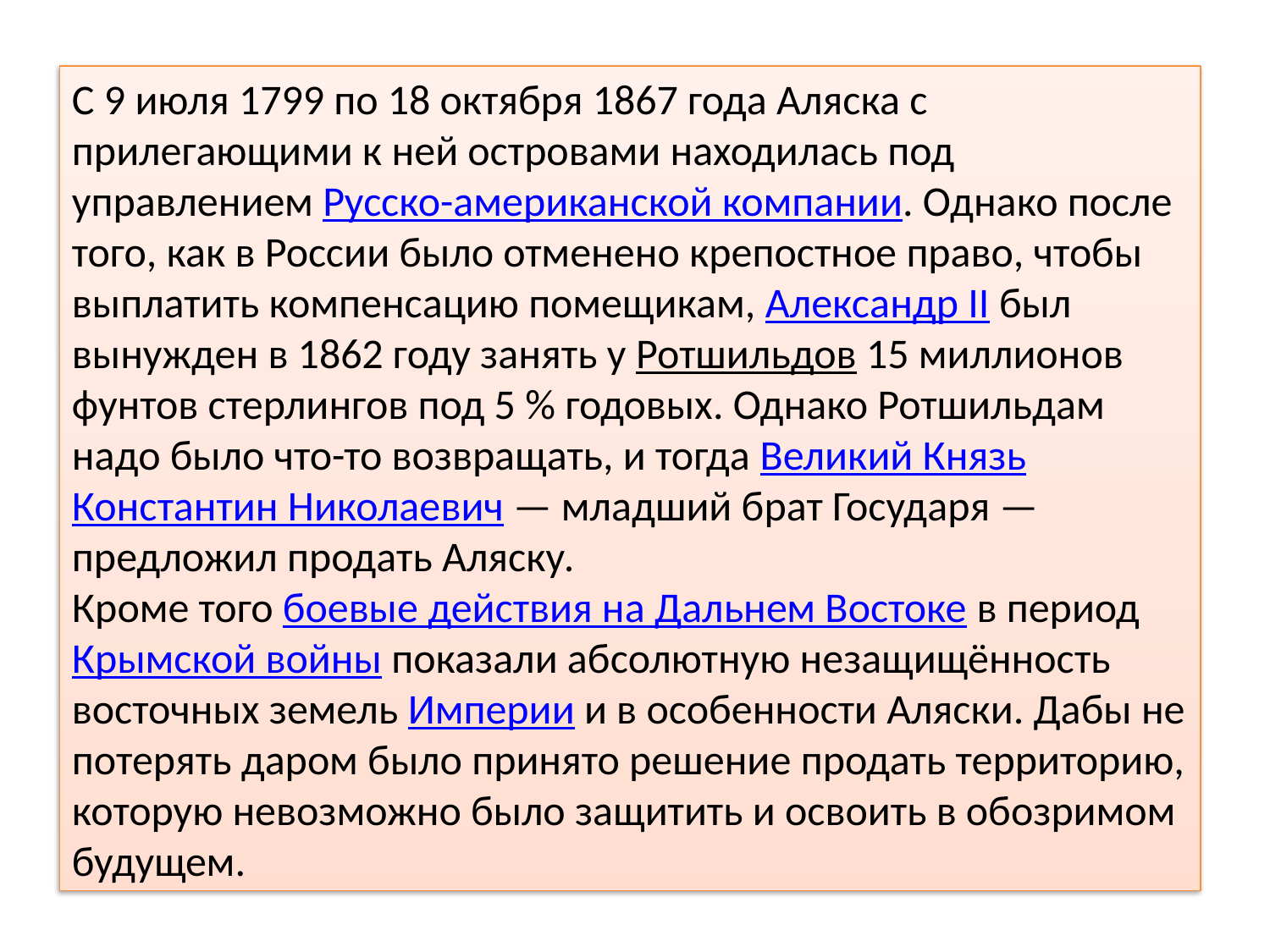

C 9 июля 1799 по 18 октября 1867 года Аляска с прилегающими к ней островами находилась под управлением Русско-американской компании. Однако после того, как в России было отменено крепостное право, чтобы выплатить компенсацию помещикам, Александр II был вынужден в 1862 году занять у Ротшильдов 15 миллионов фунтов стерлингов под 5 % годовых. Однако Ротшильдам надо было что-то возвращать, и тогда Великий Князь Константин Николаевич — младший брат Государя — предложил продать Аляску.
Кроме того боевые действия на Дальнем Востоке в период Крымской войны показали абсолютную незащищённость восточных земель Империи и в особенности Аляски. Дабы не потерять даром было принято решение продать территорию, которую невозможно было защитить и освоить в обозримом будущем.